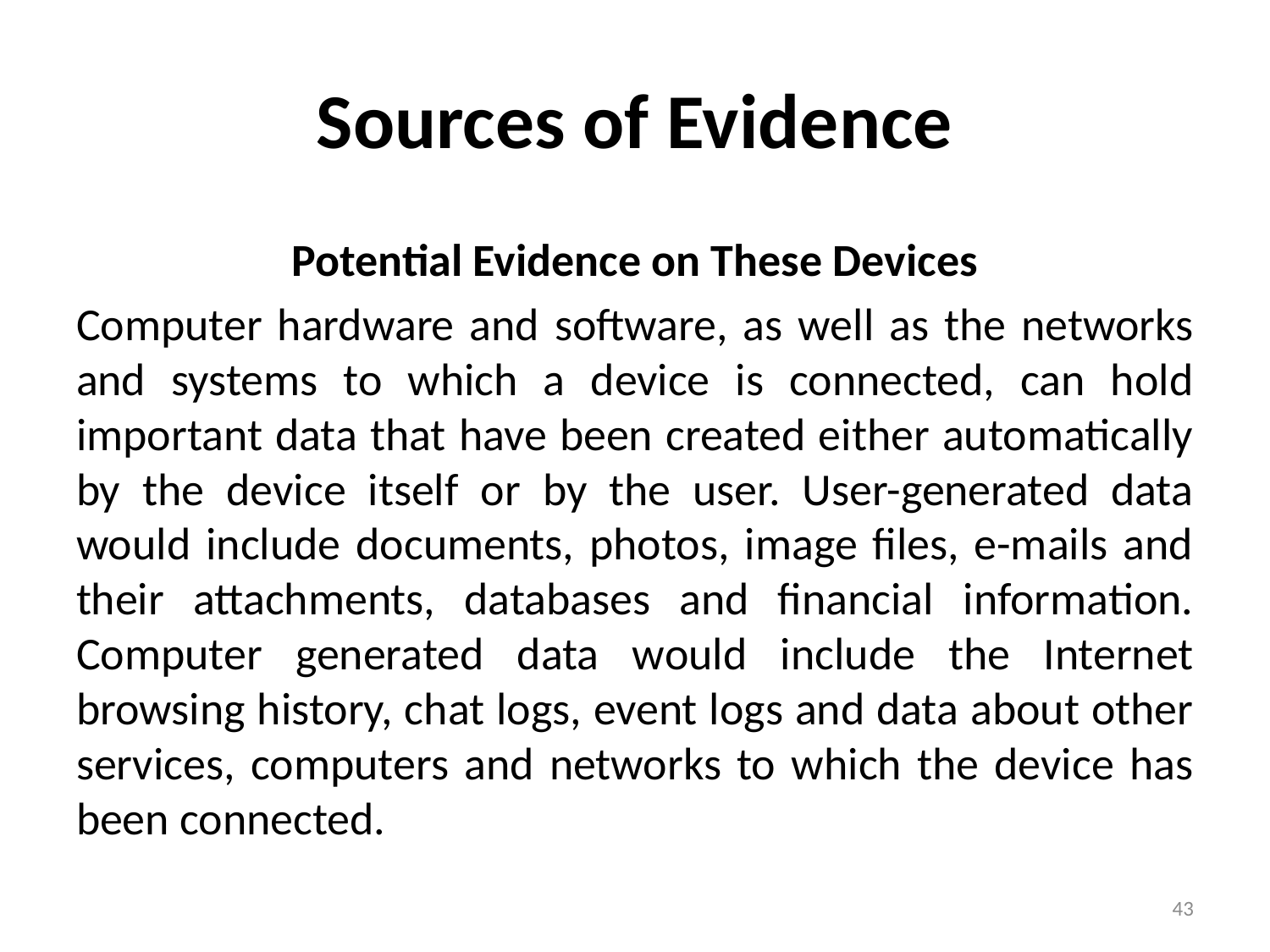

# Sources of Evidence
Potential Evidence on These Devices
Computer hardware and software, as well as the networks and systems to which a device is connected, can hold important data that have been created either automatically by the device itself or by the user. User-generated data would include documents, photos, image files, e-mails and their attachments, databases and financial information. Computer generated data would include the Internet browsing history, chat logs, event logs and data about other services, computers and networks to which the device has been connected.
43